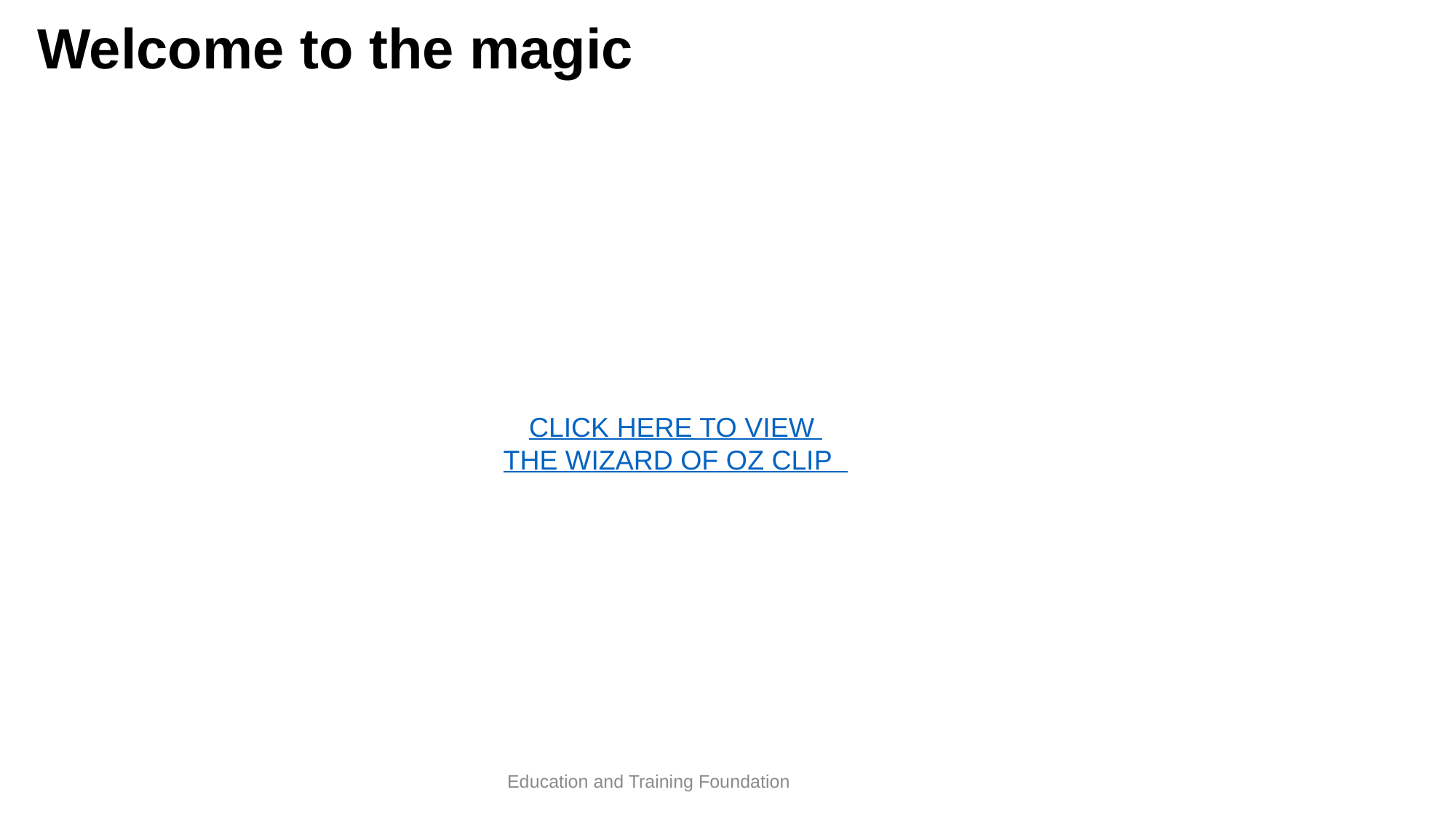

# Welcome to the magic
CLICK HERE TO VIEW
THE WIZARD OF OZ CLIP
Education and Training Foundation